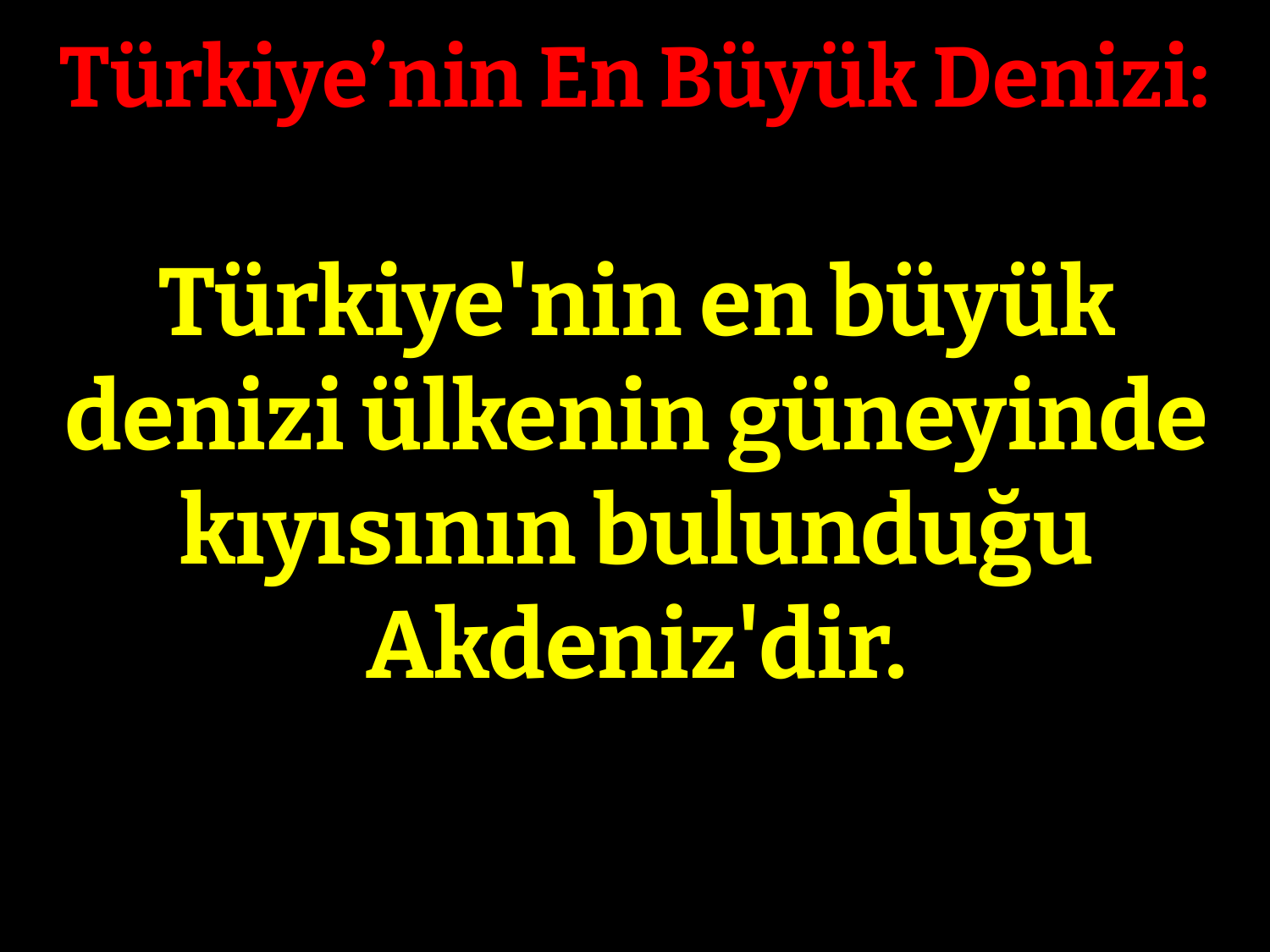

Türkiye’nin En Büyük Denizi:
Türkiye'nin en büyük denizi ülkenin güneyinde kıyısının bulunduğu Akdeniz'dir.
#